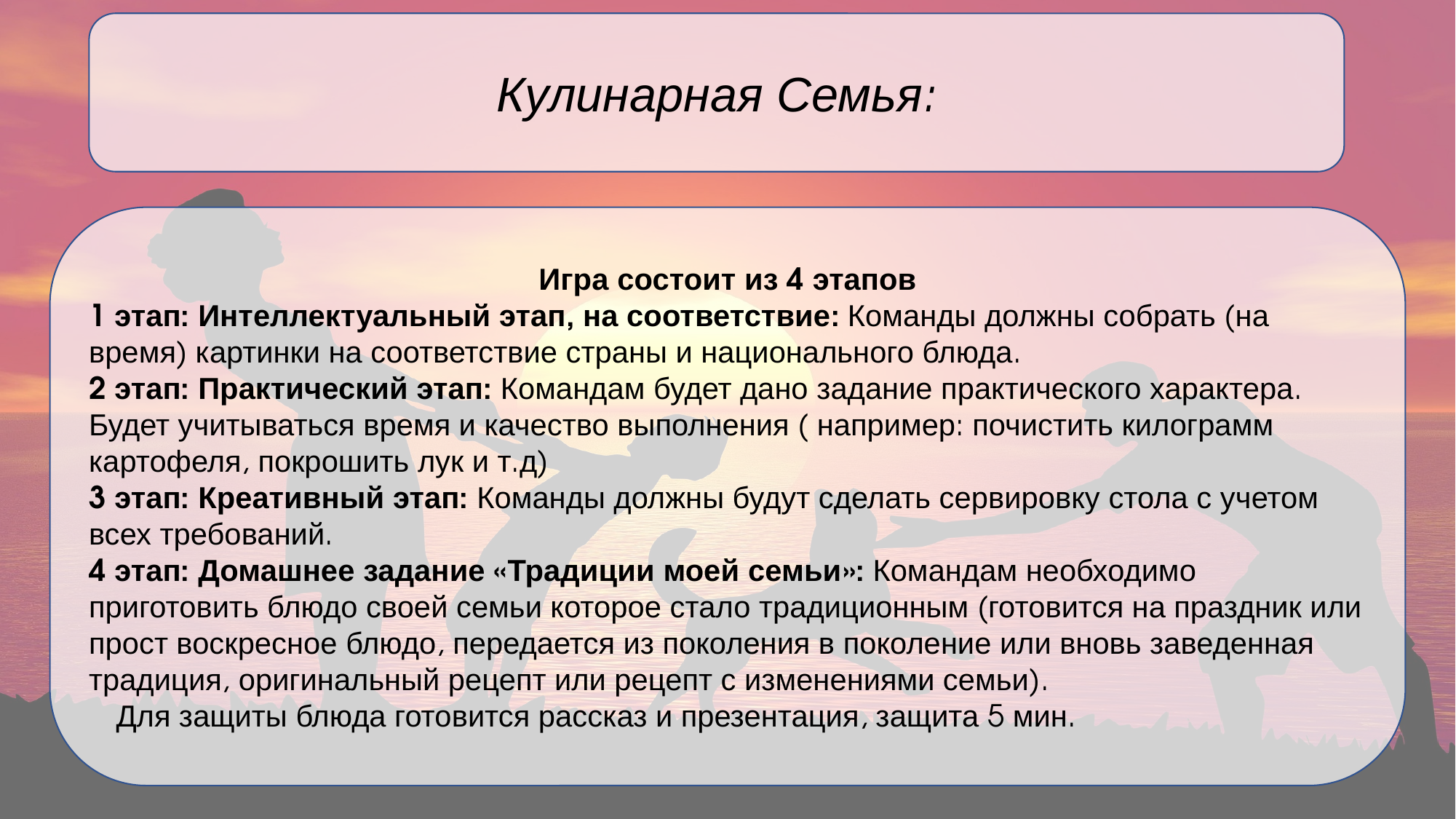

Кулинарная Семья:
Игра состоит из 4 этапов
1 этап: Интеллектуальный этап, на соответствие: Команды должны собрать (на время) картинки на соответствие страны и национального блюда.
2 этап: Практический этап: Командам будет дано задание практического характера. Будет учитываться время и качество выполнения ( например: почистить килограмм картофеля, покрошить лук и т.д)
3 этап: Креативный этап: Команды должны будут сделать сервировку стола с учетом всех требований.
4 этап: Домашнее задание «Традиции моей семьи»: Командам необходимо приготовить блюдо своей семьи которое стало традиционным (готовится на праздник или прост воскресное блюдо, передается из поколения в поколение или вновь заведенная традиция, оригинальный рецепт или рецепт с изменениями семьи).
Для защиты блюда готовится рассказ и презентация, защита 5 мин.